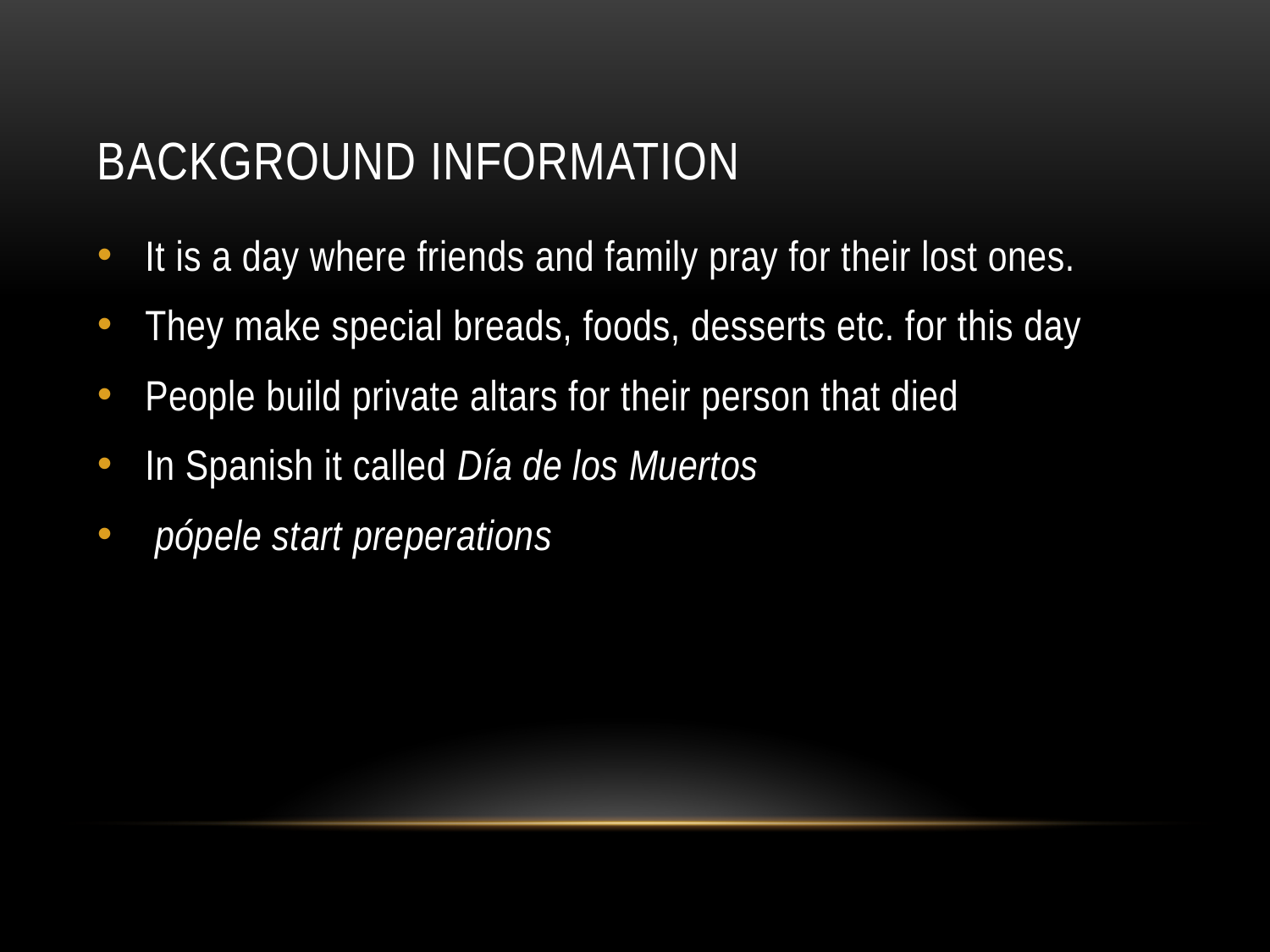

# Background information
It is a day where friends and family pray for their lost ones.
They make special breads, foods, desserts etc. for this day
People build private altars for their person that died
In Spanish it called Día de los Muertos
 pópele start preperations